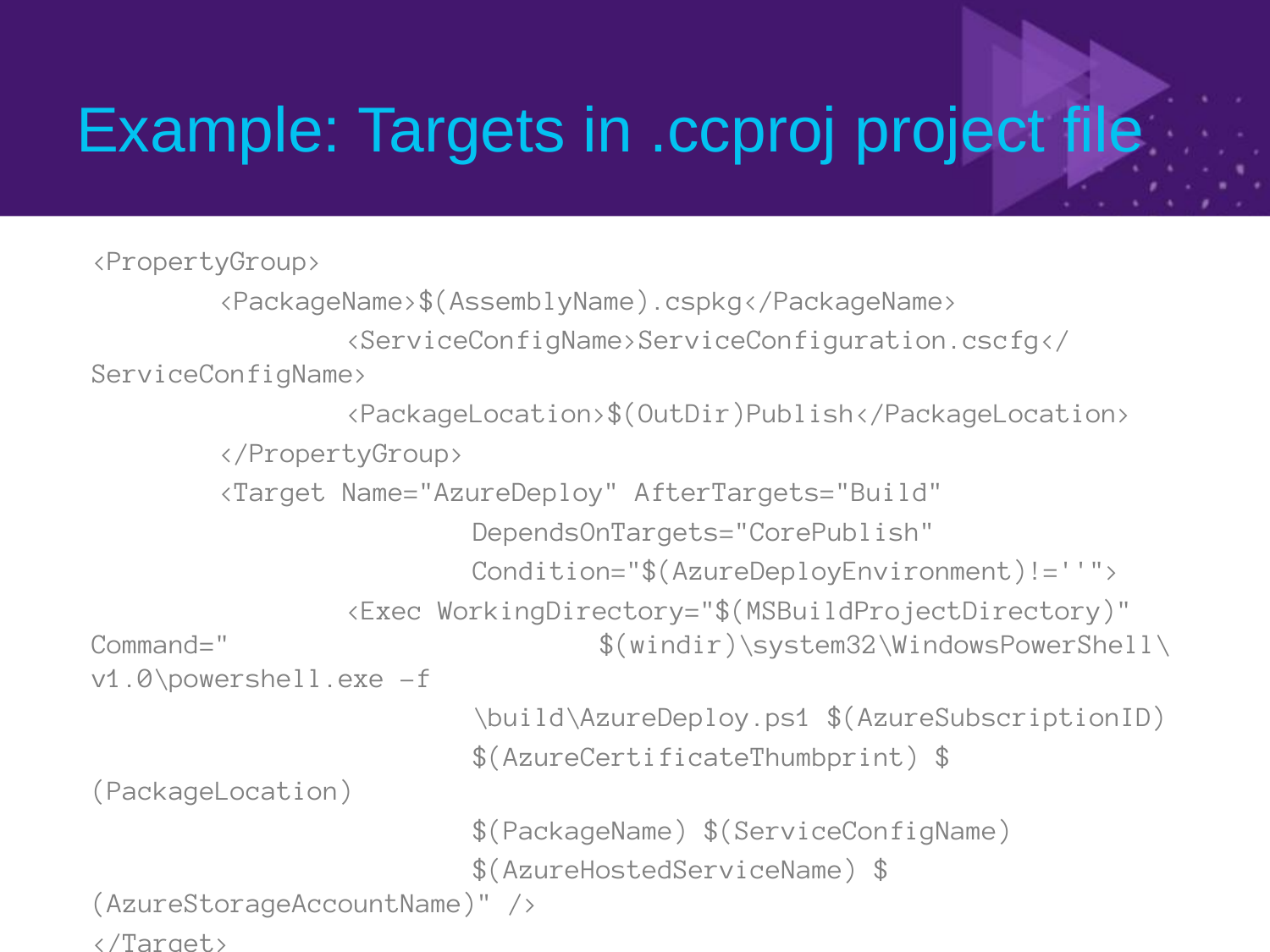

# Example: Targets in .ccproj project file
<PropertyGroup>
	<PackageName>$(AssemblyName).cspkg</PackageName>
		<ServiceConfigName>ServiceConfiguration.cscfg</ServiceConfigName>
		<PackageLocation>$(OutDir)Publish</PackageLocation>
	</PropertyGroup>
	<Target Name="AzureDeploy" AfterTargets="Build"
			DependsOnTargets="CorePublish"
			Condition="$(AzureDeployEnvironment)!=''">
		<Exec WorkingDirectory="$(MSBuildProjectDirectory)" Command=" 			$(windir)\system32\WindowsPowerShell\v1.0\powershell.exe -f
			\build\AzureDeploy.ps1 $(AzureSubscriptionID)
			$(AzureCertificateThumbprint) $(PackageLocation)
			$(PackageName) $(ServiceConfigName)
			$(AzureHostedServiceName) $(AzureStorageAccountName)" />
</Target>